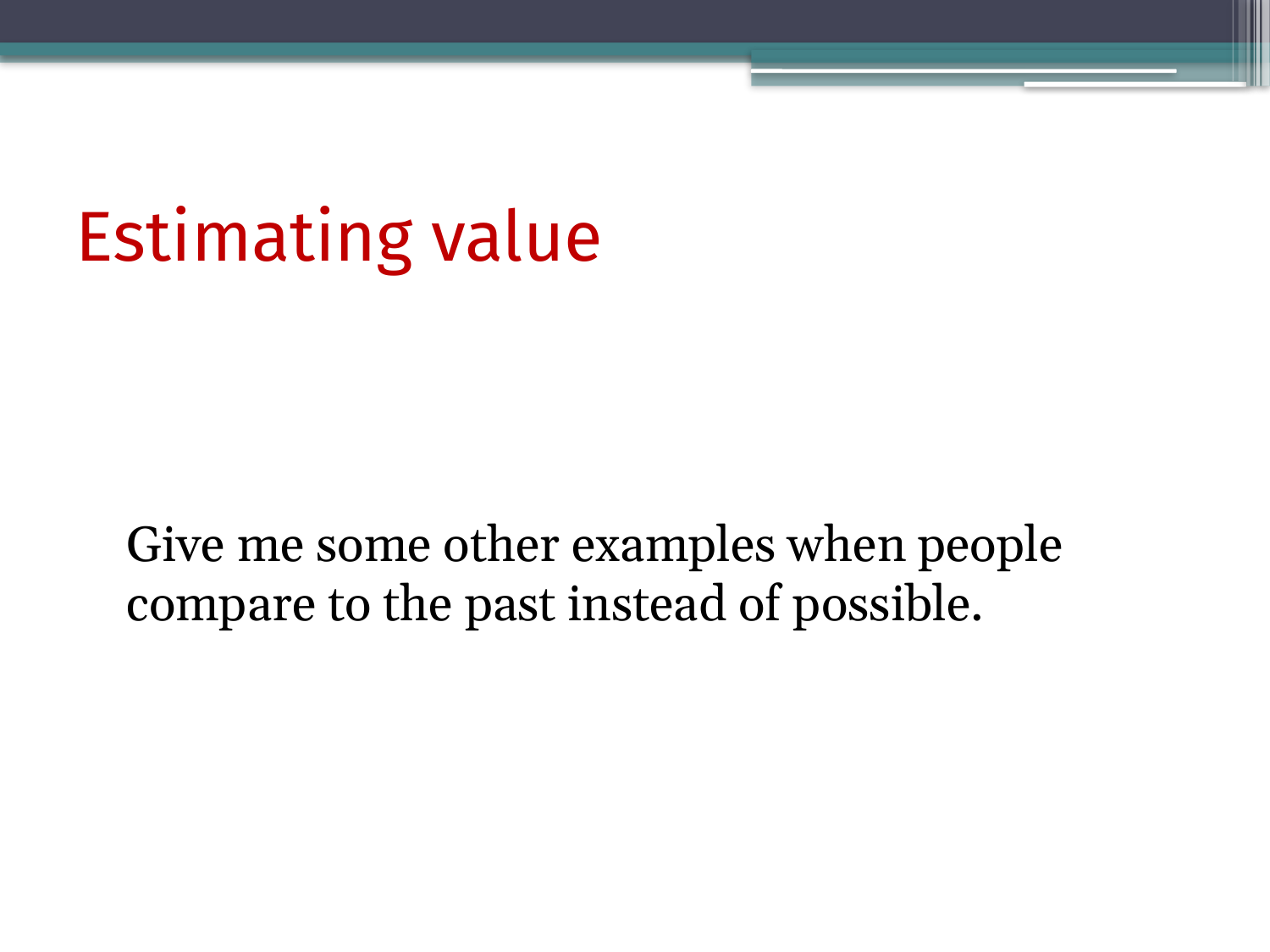

# Estimating value

	Give me some other examples when people compare to the past instead of possible.